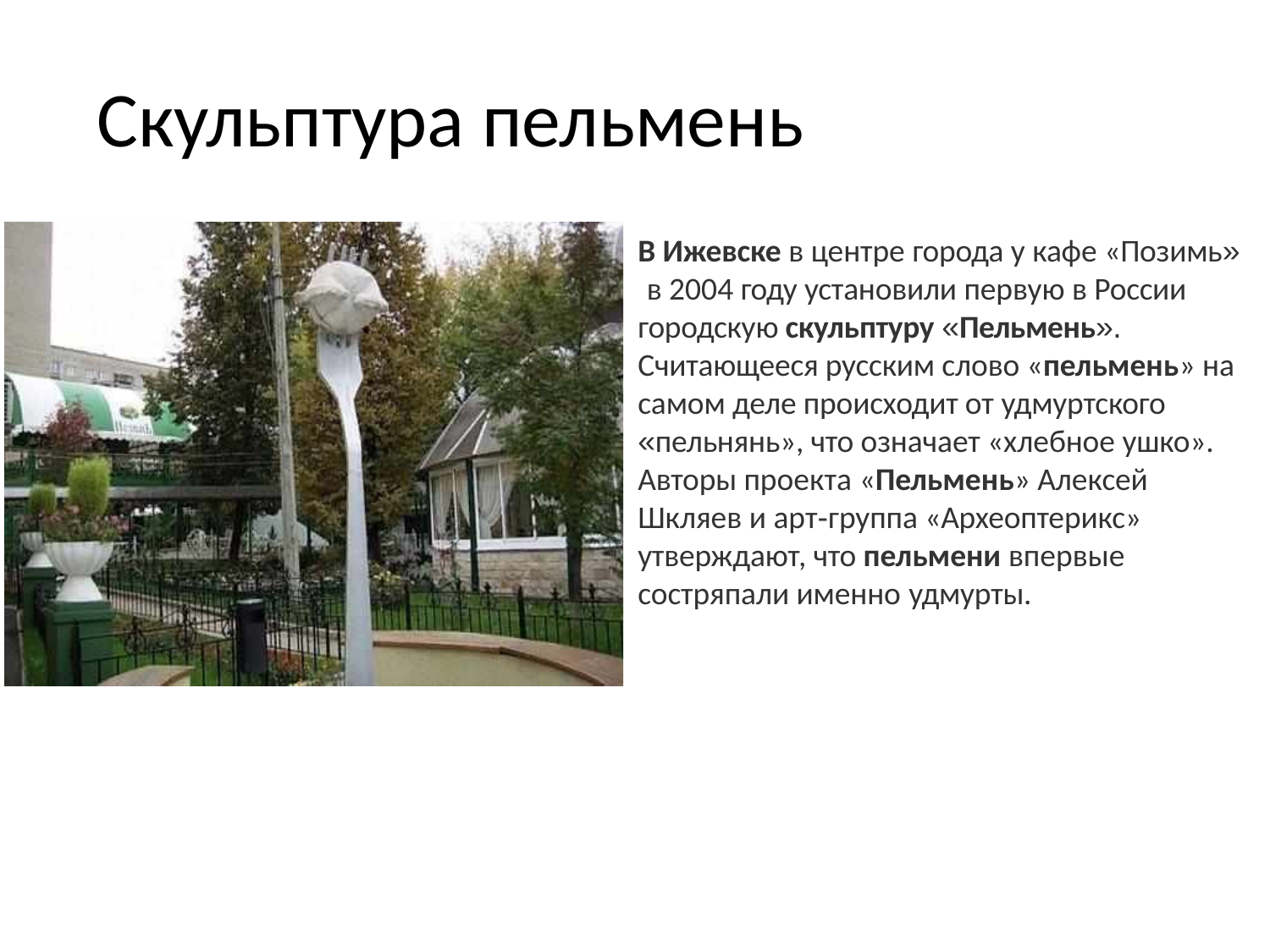

# Скульптура пельмень

В Ижевске в центре города у кафе «Позимь»  в 2004 году установили первую в России  городскую скульптуру «Пельмень».
Считающееся русским слово «пельмень» на  самом деле происходит от удмуртского
«пельнянь», что означает «хлебное ушко».  Авторы проекта «Пельмень» Алексей  Шкляев и арт-группа «Археоптерикс»
утверждают, что пельмени впервые
состряпали именно удмурты.